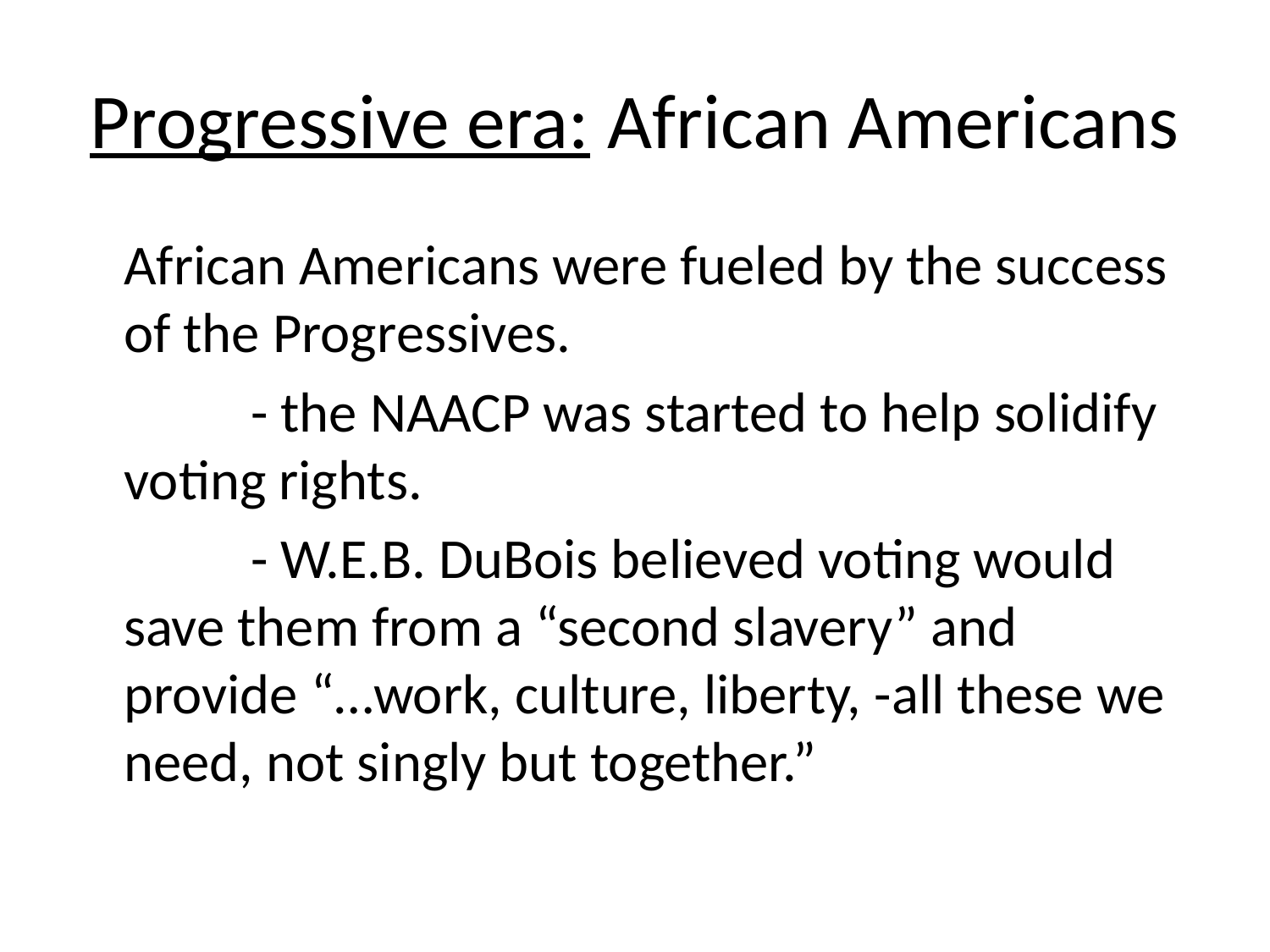

# Progressive era: African Americans
	African Americans were fueled by the success of the Progressives.
		- the NAACP was started to help solidify voting rights.
		- W.E.B. DuBois believed voting would save them from a “second slavery” and provide “…work, culture, liberty, -all these we need, not singly but together.”